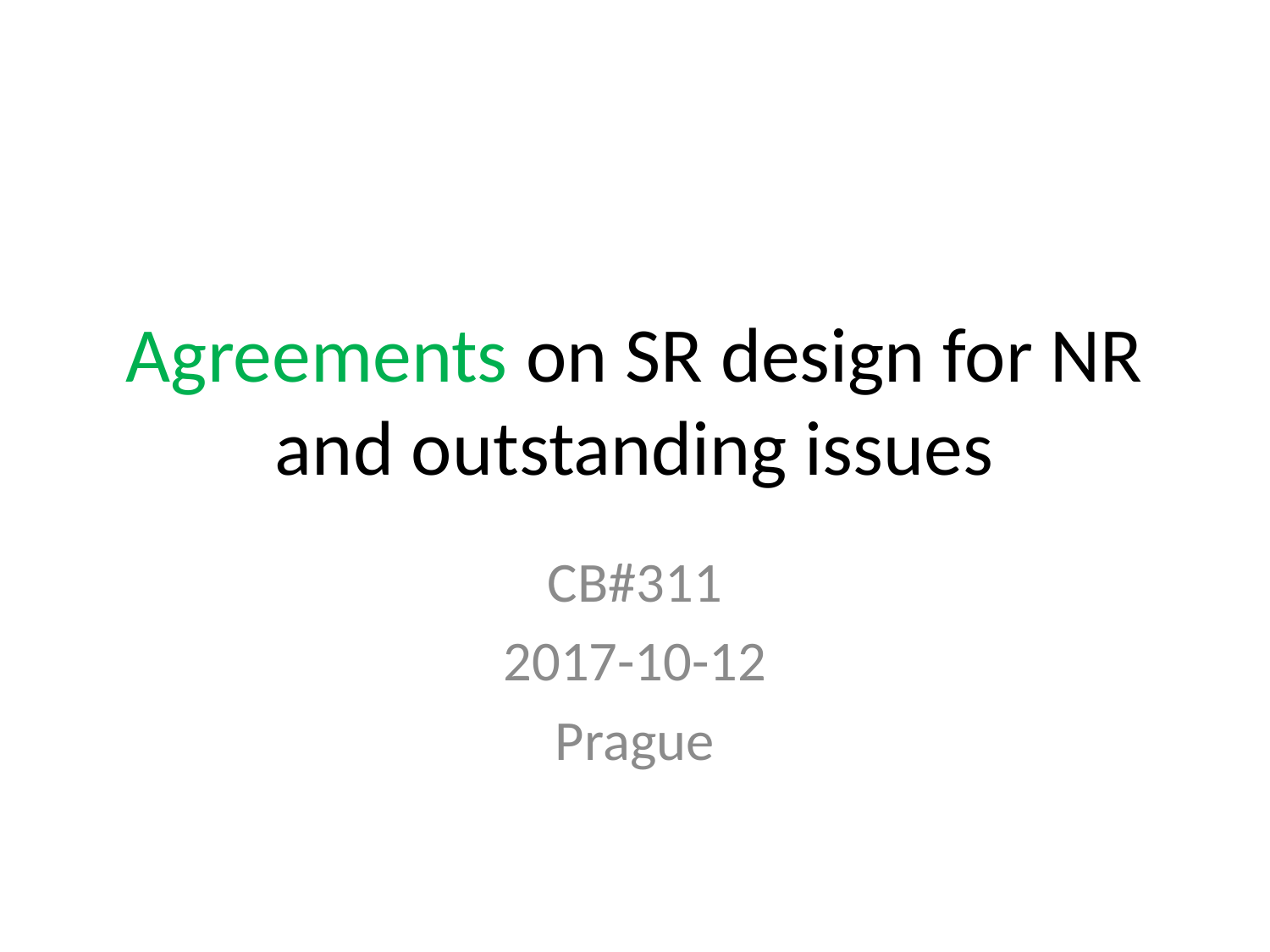

# Agreements on SR design for NR and outstanding issues
CB#311
2017-10-12
Prague